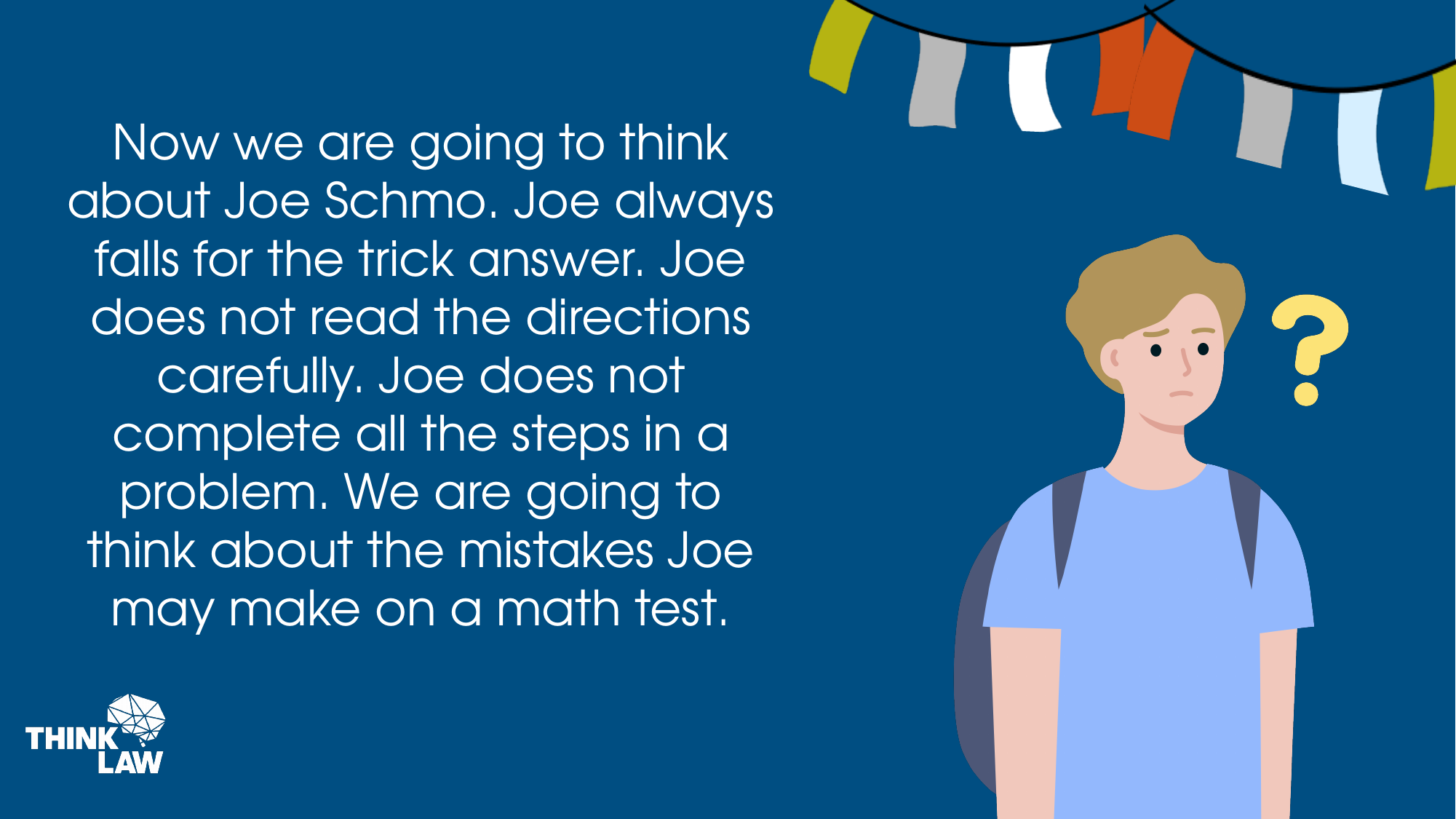

Now we are going to think about Joe Schmo. Joe always falls for the trick answer. Joe does not read the directions carefully. Joe does not complete all the steps in a problem. We are going to think about the mistakes Joe may make on a math test.